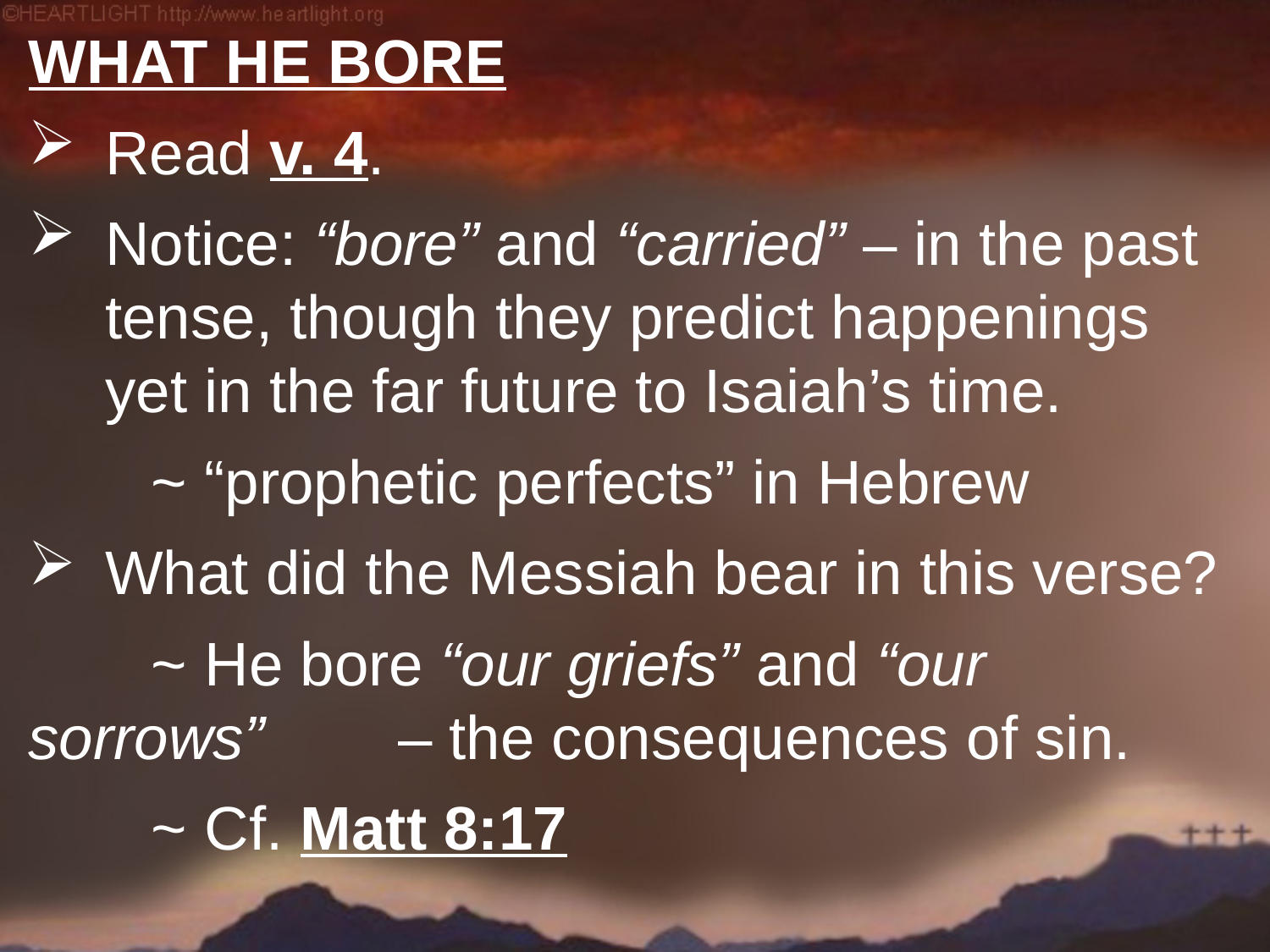

What He bore
Read v. 4.
Notice: “bore” and “carried” – in the past tense, though they predict happenings yet in the far future to Isaiah’s time.
		~ “prophetic perfects” in Hebrew
What did the Messiah bear in this verse?
		~ He bore “our griefs” and “our sorrows” 					– the consequences of sin.
		~ Cf. Matt 8:17